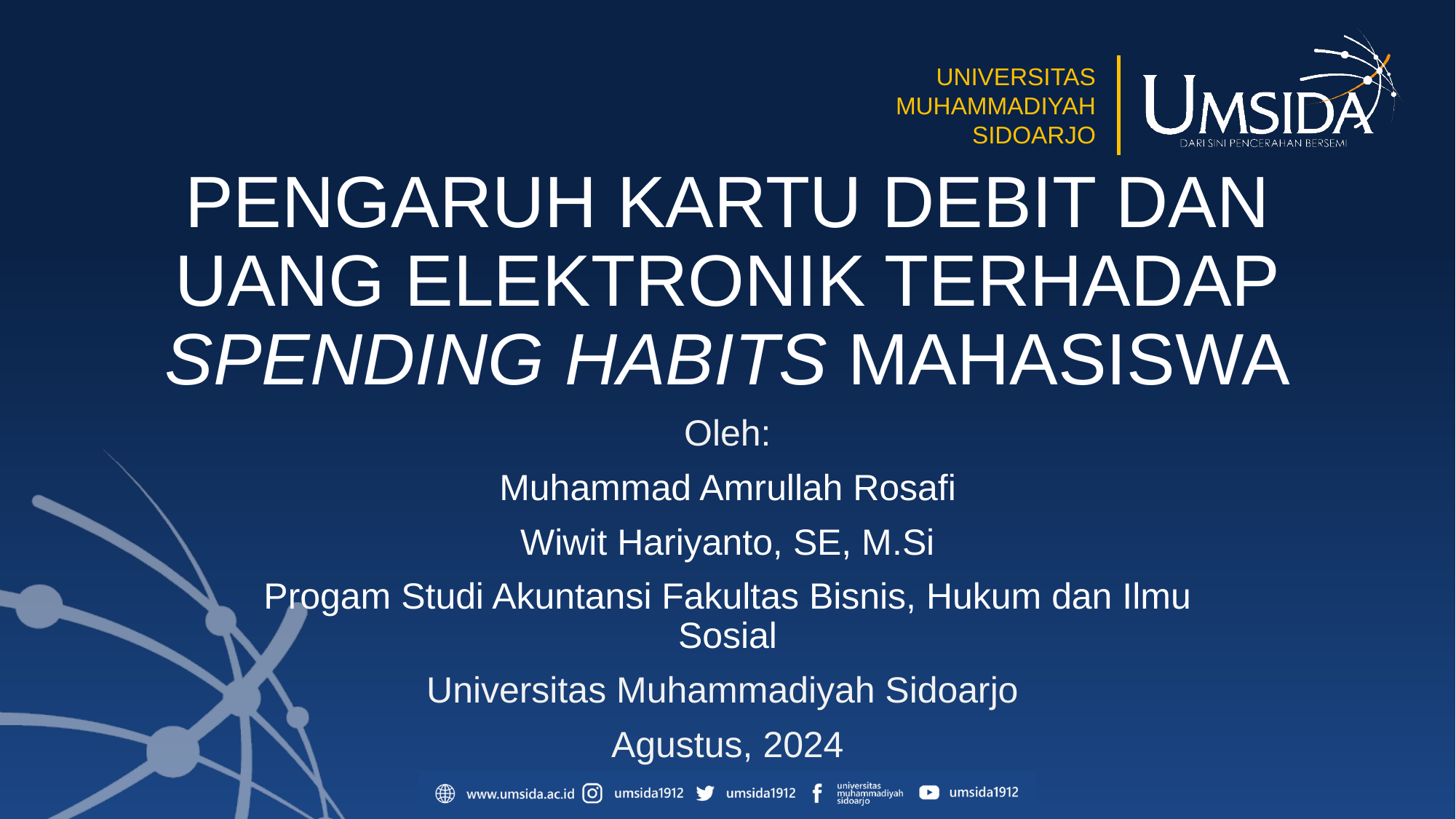

# PENGARUH KARTU DEBIT DAN UANG ELEKTRONIK TERHADAP SPENDING HABITS MAHASISWA
Oleh:
Muhammad Amrullah Rosafi
Wiwit Hariyanto, SE, M.Si
Progam Studi Akuntansi Fakultas Bisnis, Hukum dan Ilmu Sosial
Universitas Muhammadiyah Sidoarjo
Agustus, 2024